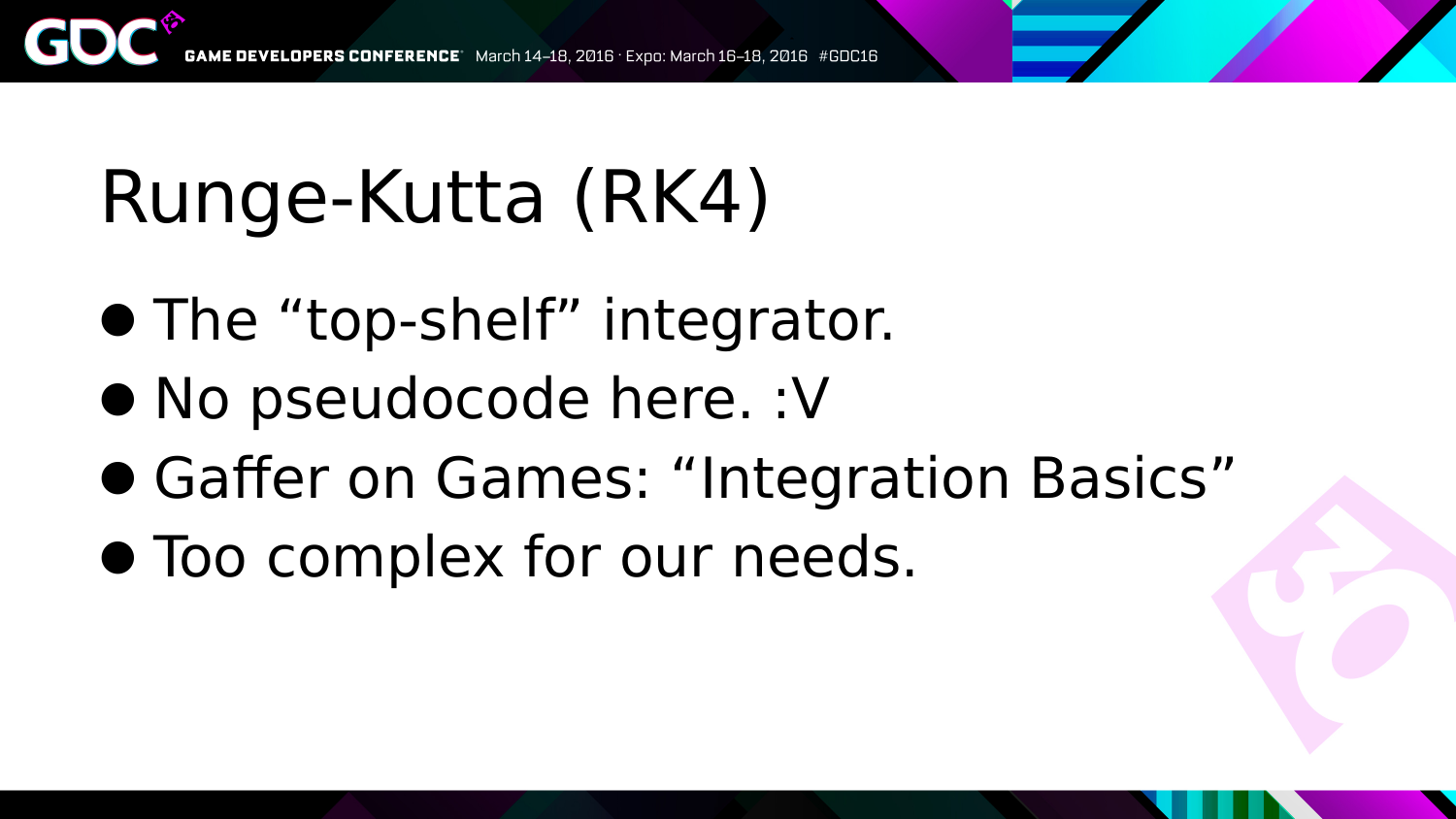

# Runge-Kutta (RK4)
The “top-shelf” integrator.
No pseudocode here. :V
Gaffer on Games: “Integration Basics”
Too complex for our needs.